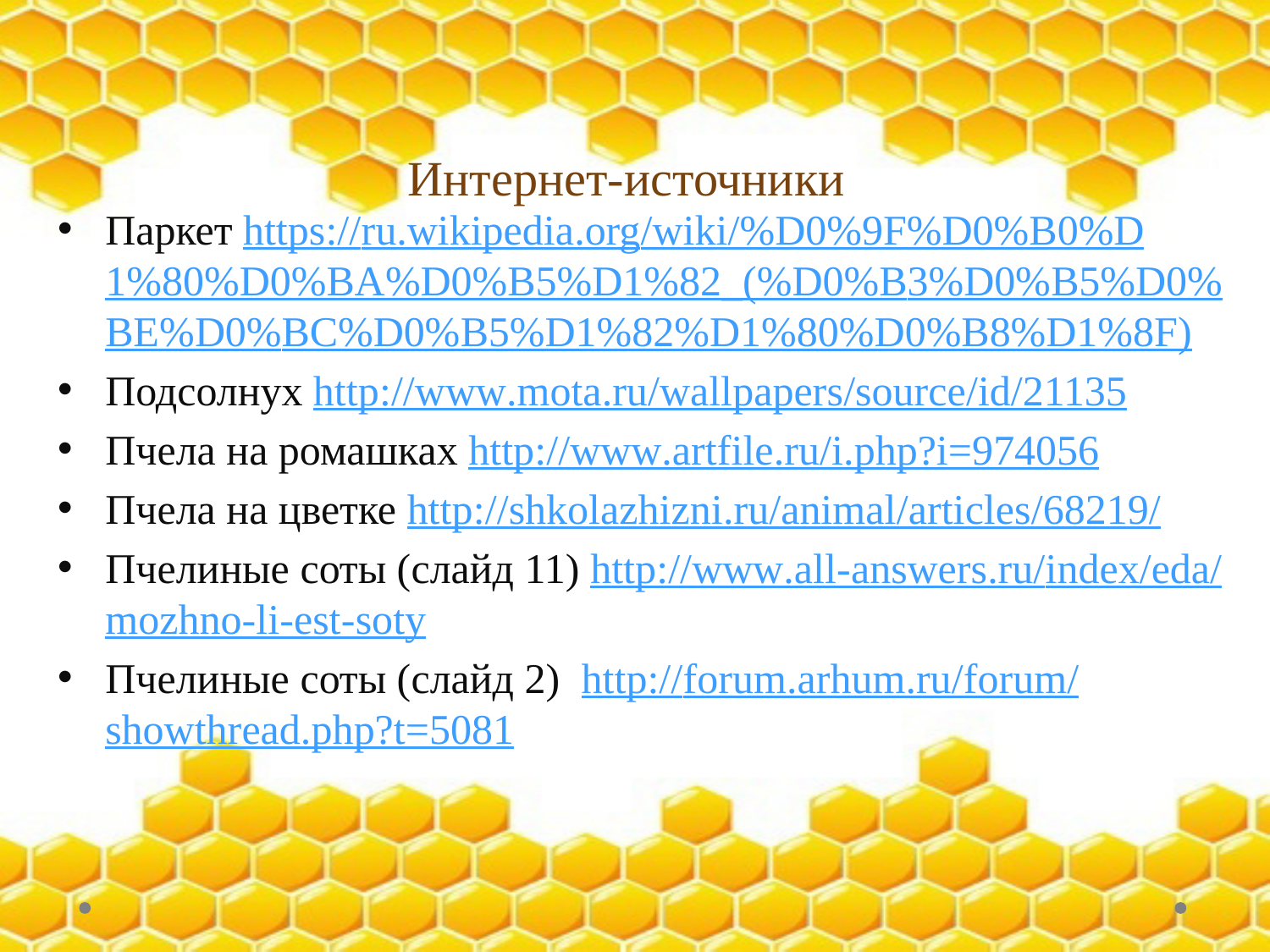

# Интернет-источники
Паркет https://ru.wikipedia.org/wiki/%D0%9F%D0%B0%D1%80%D0%BA%D0%B5%D1%82_(%D0%B3%D0%B5%D0%BE%D0%BC%D0%B5%D1%82%D1%80%D0%B8%D1%8F)
Подсолнух http://www.mota.ru/wallpapers/source/id/21135
Пчела на ромашках http://www.artfile.ru/i.php?i=974056
Пчела на цветке http://shkolazhizni.ru/animal/articles/68219/
Пчелиные соты (слайд 11) http://www.all-answers.ru/index/eda/mozhno-li-est-soty
Пчелиные соты (слайд 2)  http://forum.arhum.ru/forum/showthread.php?t=5081